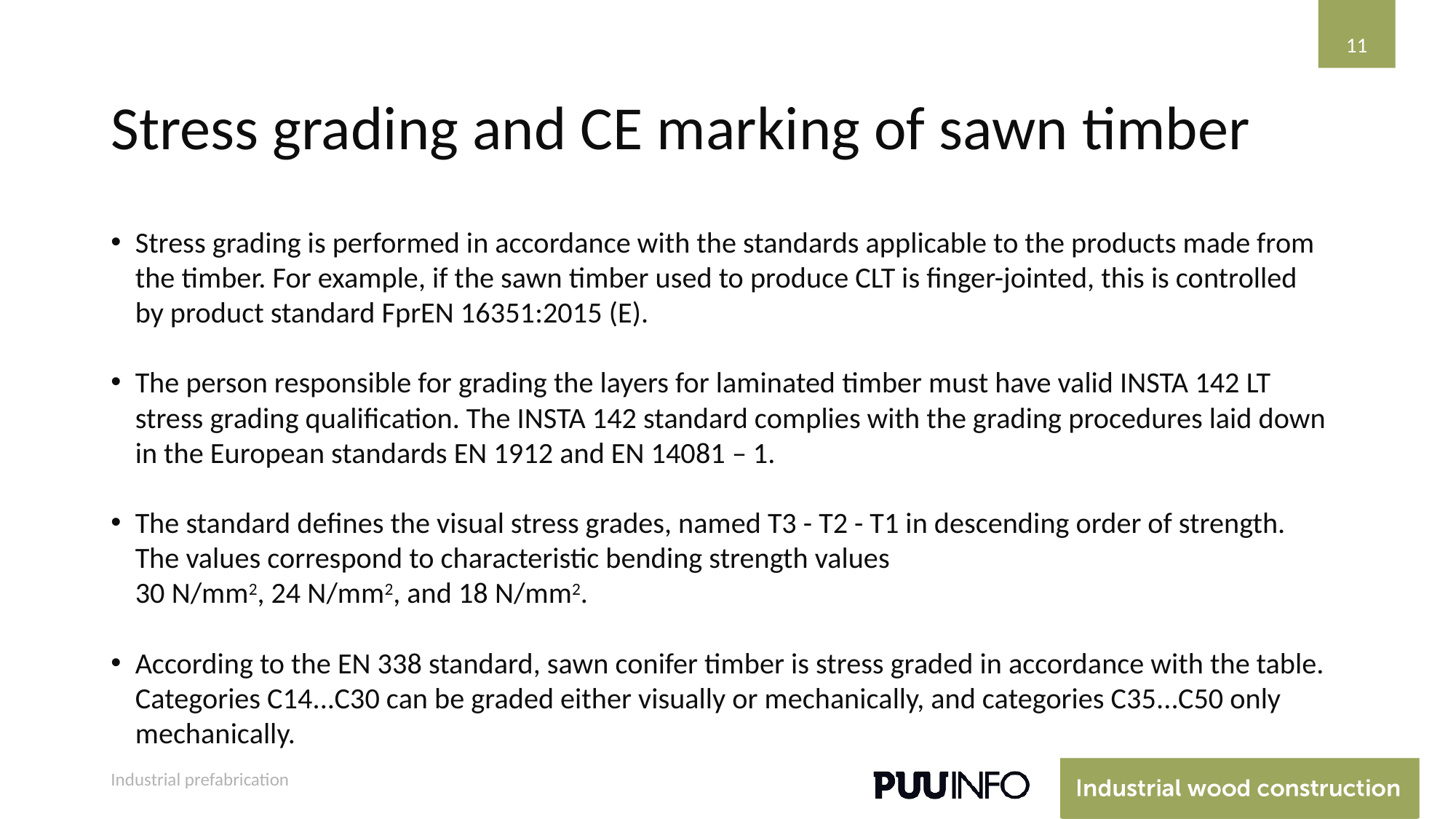

11
# Stress grading and CE marking of sawn timber
Stress grading is performed in accordance with the standards applicable to the products made from the timber. For example, if the sawn timber used to produce CLT is finger-jointed, this is controlled by product standard FprEN 16351:2015 (E).

The person responsible for grading the layers for laminated timber must have valid INSTA 142 LT stress grading qualification. The INSTA 142 standard complies with the grading procedures laid down in the European standards EN 1912 and EN 14081 – 1.

The standard defines the visual stress grades, named T3 - T2 - T1 in descending order of strength. The values correspond to characteristic bending strength values
30 N/mm2, 24 N/mm2, and 18 N/mm2.

According to the EN 338 standard, sawn conifer timber is stress graded in accordance with the table. Categories C14...C30 can be graded either visually or mechanically, and categories C35...C50 only mechanically.

Industrial prefabrication